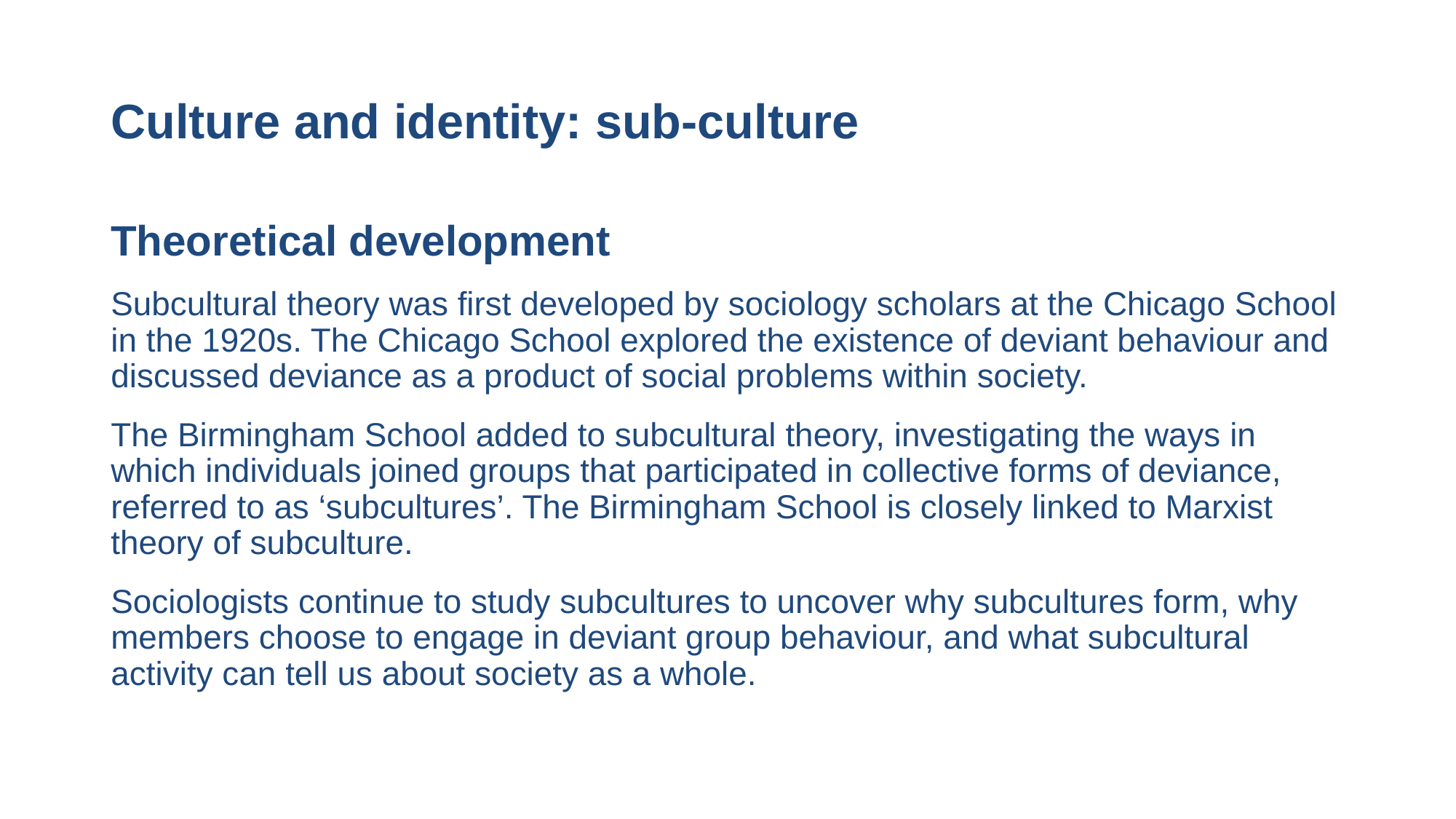

# Culture and identity: sub-culture
Theoretical development
Subcultural theory was first developed by sociology scholars at the Chicago School in the 1920s. The Chicago School explored the existence of deviant behaviour and discussed deviance as a product of social problems within society.
The Birmingham School added to subcultural theory, investigating the ways in which individuals joined groups that participated in collective forms of deviance, referred to as ‘subcultures’. The Birmingham School is closely linked to Marxist theory of subculture.
Sociologists continue to study subcultures to uncover why subcultures form, why members choose to engage in deviant group behaviour, and what subcultural activity can tell us about society as a whole.